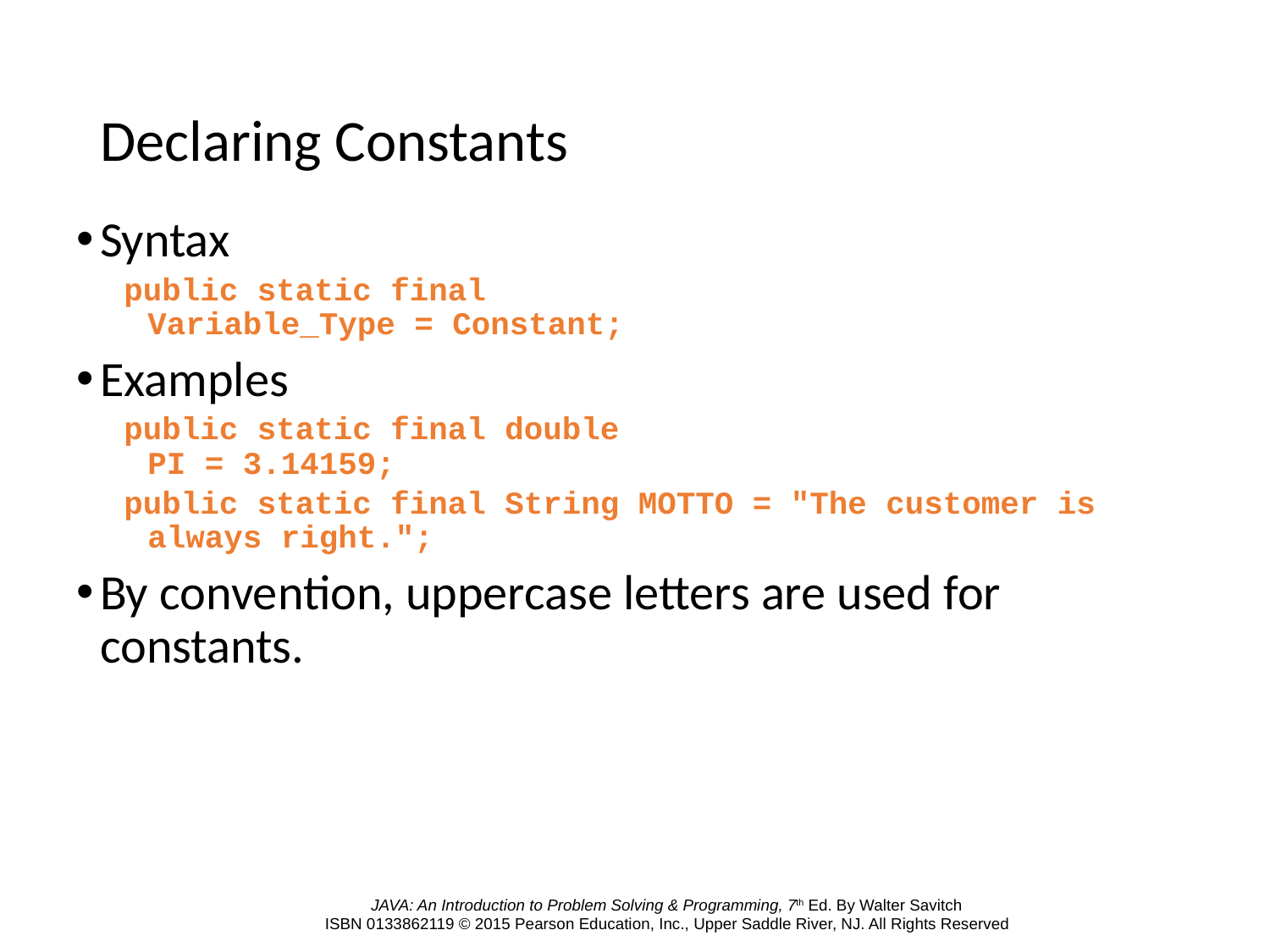

# Declaring Constants
Syntax
public static final
Variable_Type = Constant;
Examples
public static final double
PI = 3.14159;
public static final String MOTTO = "The customer is always right.";
By convention, uppercase letters are used for constants.